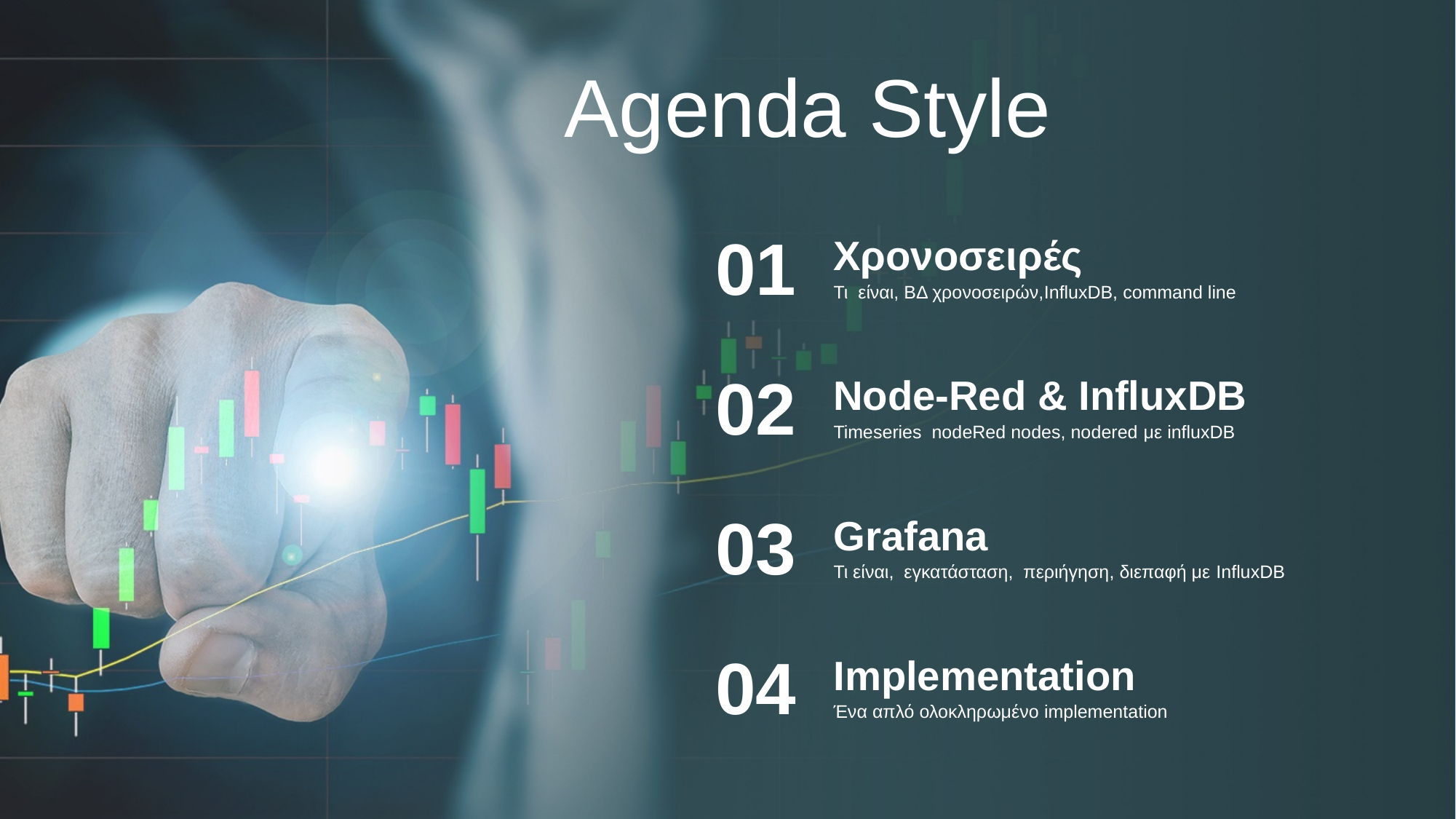

Agenda Style
01
Χρονοσειρές
Τι  είναι, ΒΔ χρονοσειρών,InfluxDB, command line
02
Node-Red & InfluxDB
Timeseries  nodeRed nodes, nodered με influxDB
03
Grafana
Τι είναι,  εγκατάσταση,  περιήγηση, διεπαφή με InfluxDB
04
Implementation
Ένα απλό ολοκληρωμένο implementation